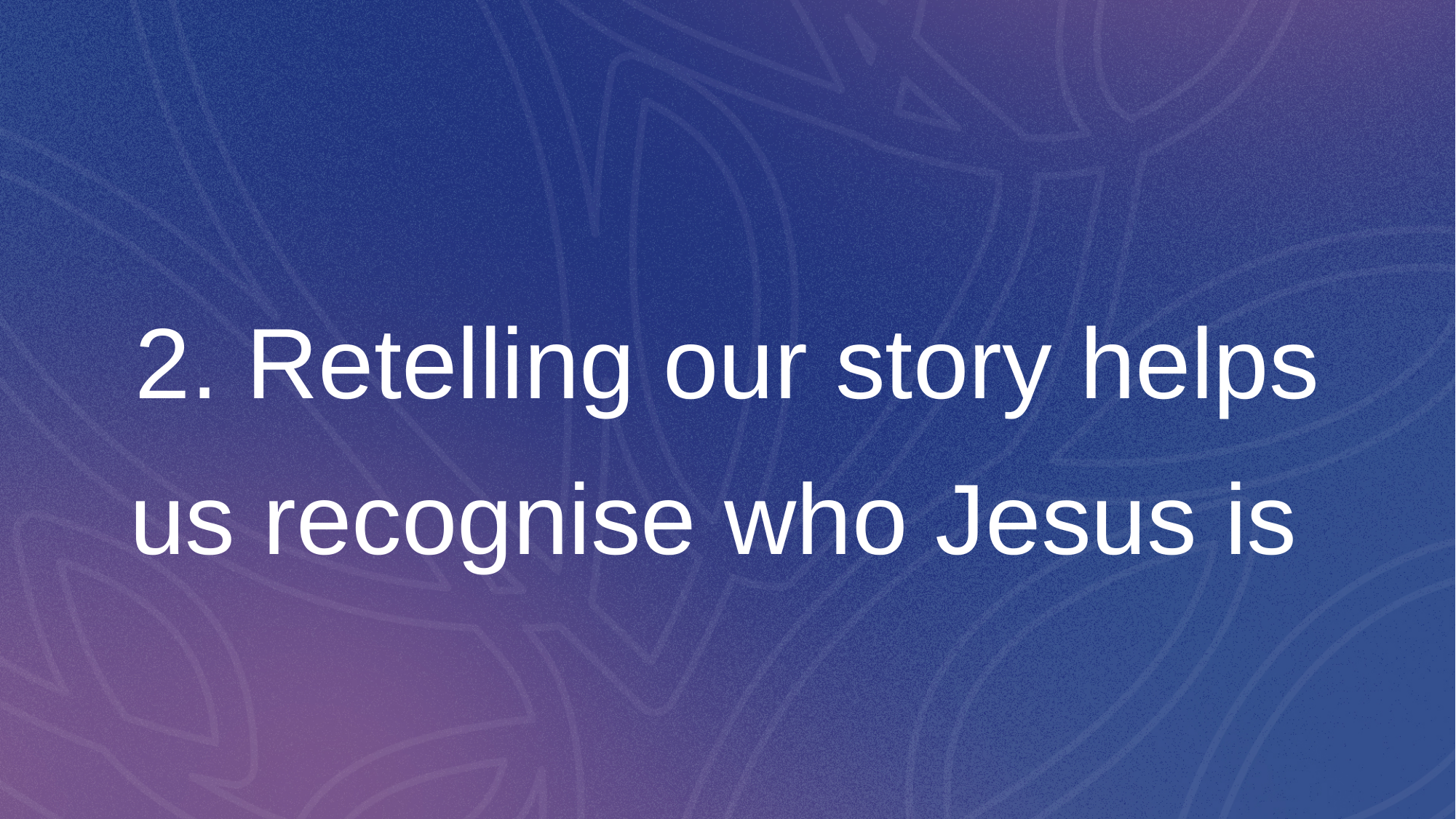

# 2. Retelling our story helps us recognise who Jesus is